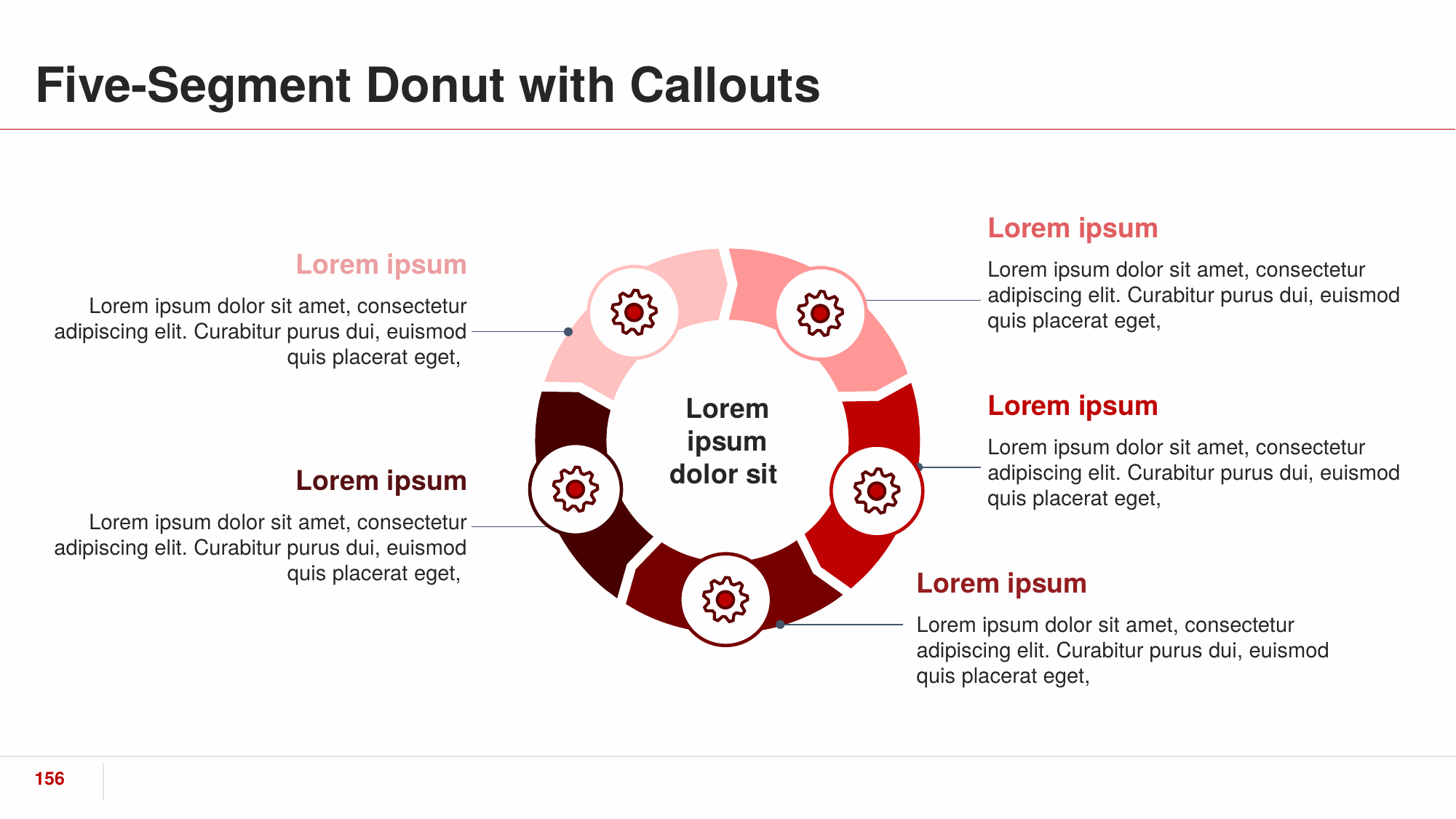

# Five-Segment Donut with Callouts
Lorem ipsum

Lorem ipsum
Lorem ipsum dolor sit amet, consectetur adipiscing elit. Curabitur purus dui, euismod quis placerat eget,

Lorem ipsum dolor sit amet, consectetur adipiscing elit. Curabitur purus dui, euismod quis placerat eget,

Lorem ipsum
Lorem ipsum dolor sit

Lorem ipsum dolor sit amet, consectetur adipiscing elit. Curabitur purus dui, euismod quis placerat eget,

Lorem ipsum
Lorem ipsum dolor sit amet, consectetur adipiscing elit. Curabitur purus dui, euismod quis placerat eget,

Lorem ipsum

Lorem ipsum dolor sit amet, consectetur adipiscing elit. Curabitur purus dui, euismod quis placerat eget,
156